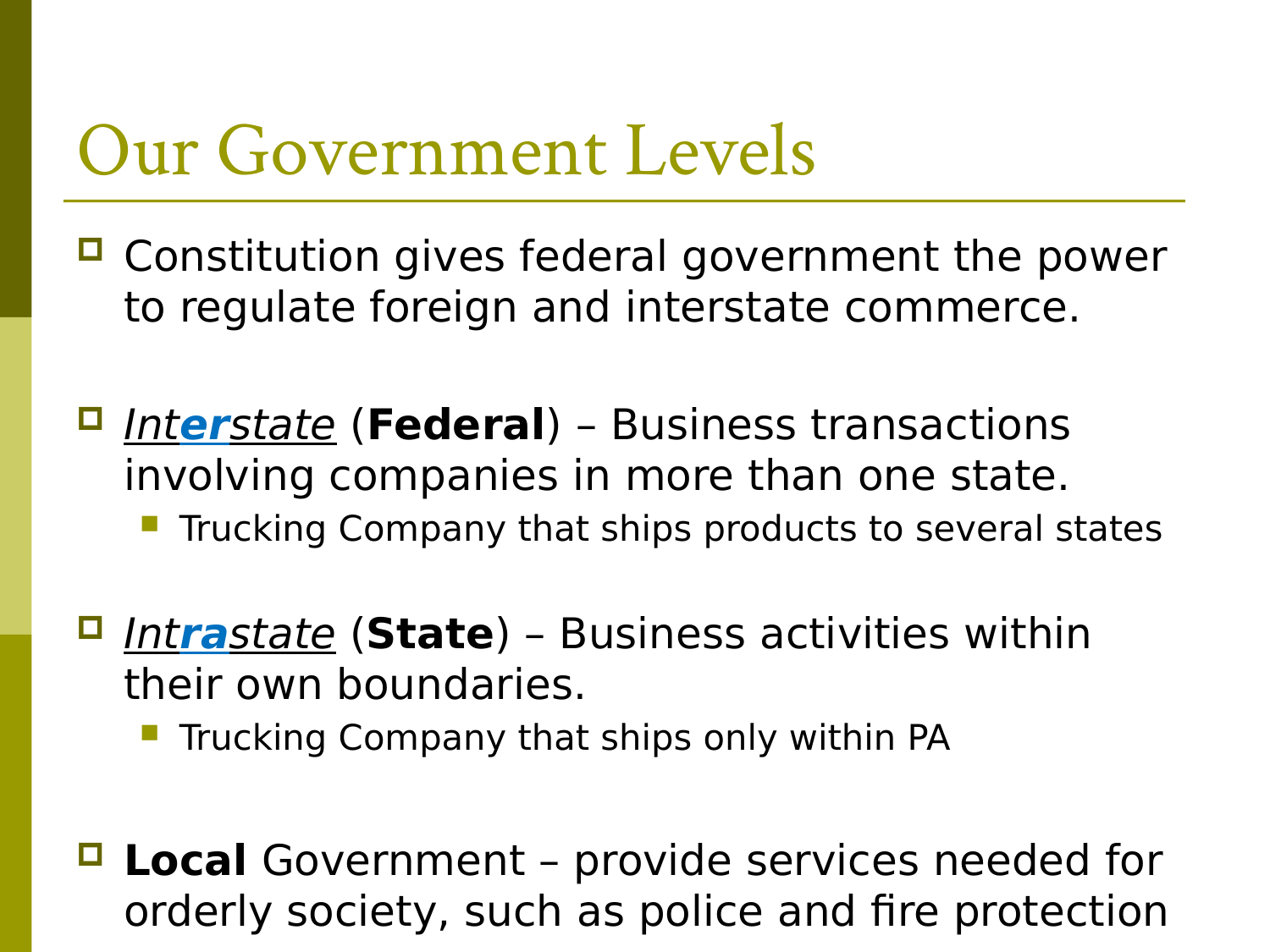

# Our Government Levels
Constitution gives federal government the power to regulate foreign and interstate commerce.

Interstate (Federal) – Business transactions involving companies in more than one state.
Trucking Company that ships products to several states

Intrastate (State) – Business activities within their own boundaries.
Trucking Company that ships only within PA

Local Government – provide services needed for orderly society, such as police and fire protection